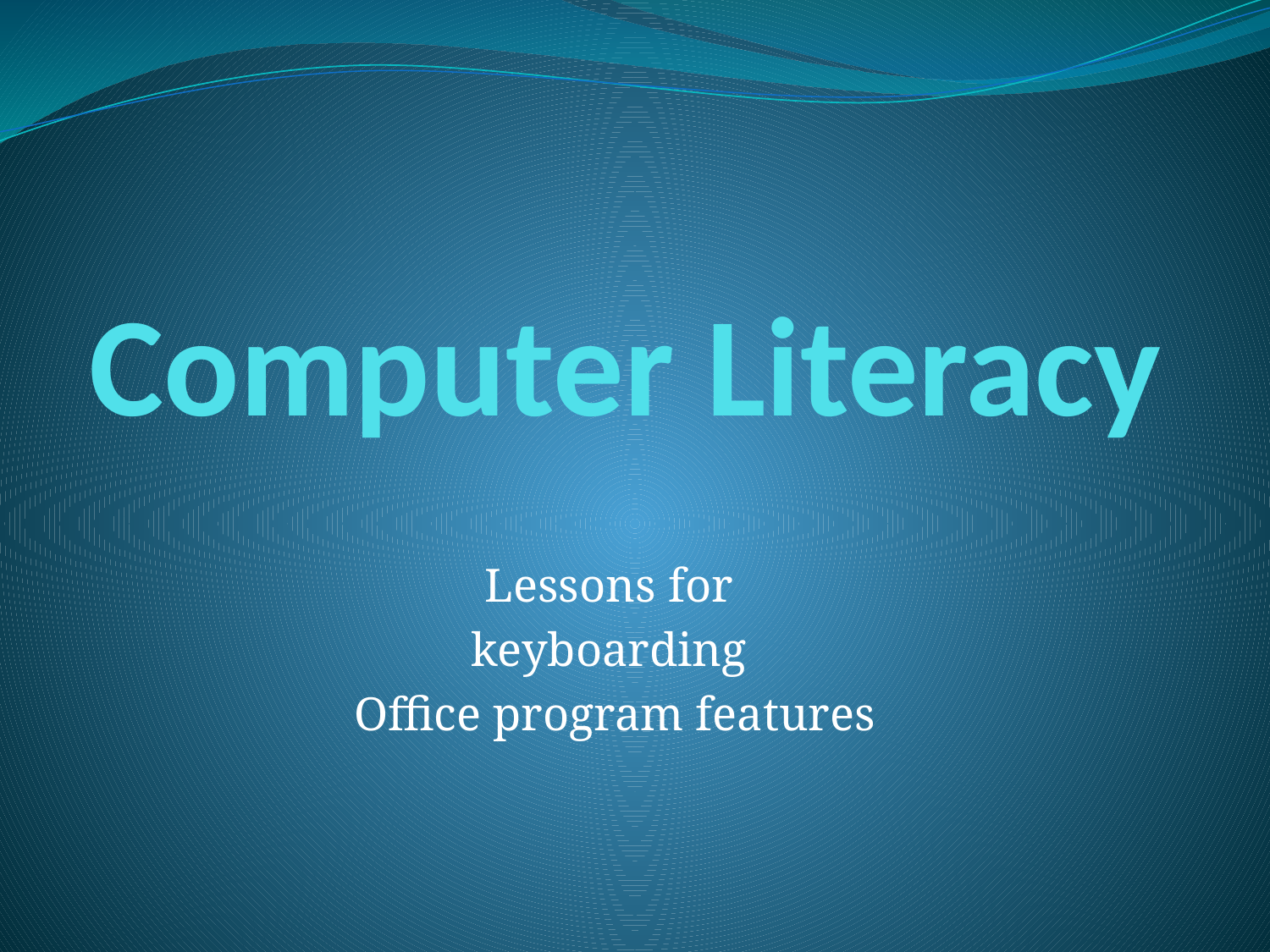

# Computer Literacy
Lessons for
keyboarding
Office program features